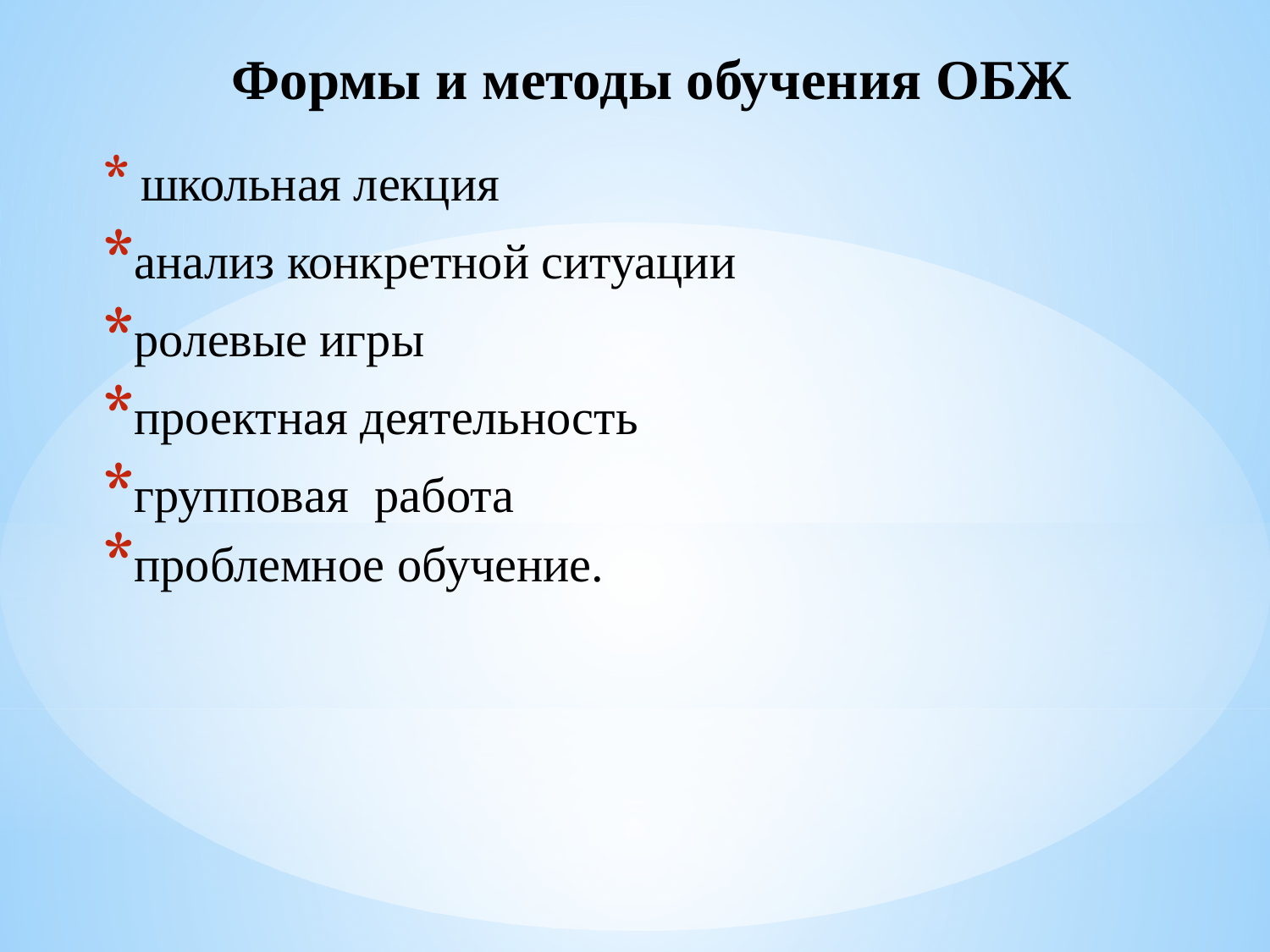

# Формы и методы обучения ОБЖ
 школьная лекция
анализ конкретной ситуации
ролевые игры
проектная деятельность
групповая  работа
проблемное обучение.